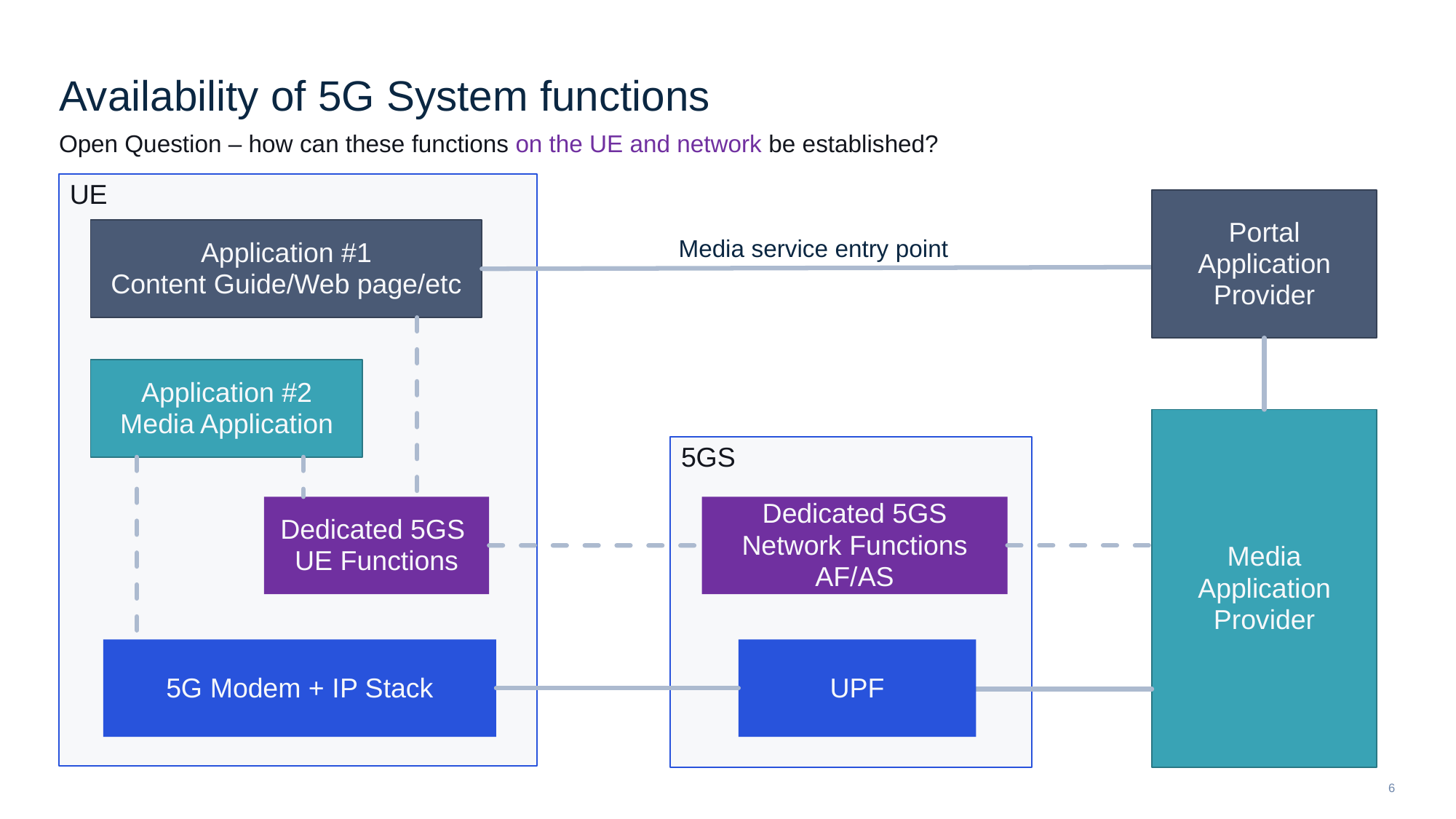

# Availability of 5G System functions
Open Question – how can these functions on the UE and network be established?
UE
Portal Application
Provider
Application #1
Content Guide/Web page/etc
Media service entry point
Application #2
Media Application
Media Application
Provider
5GS
Dedicated 5GS
UE Functions
Dedicated 5GS Network Functions
AF/AS
5G Modem + IP Stack
UPF